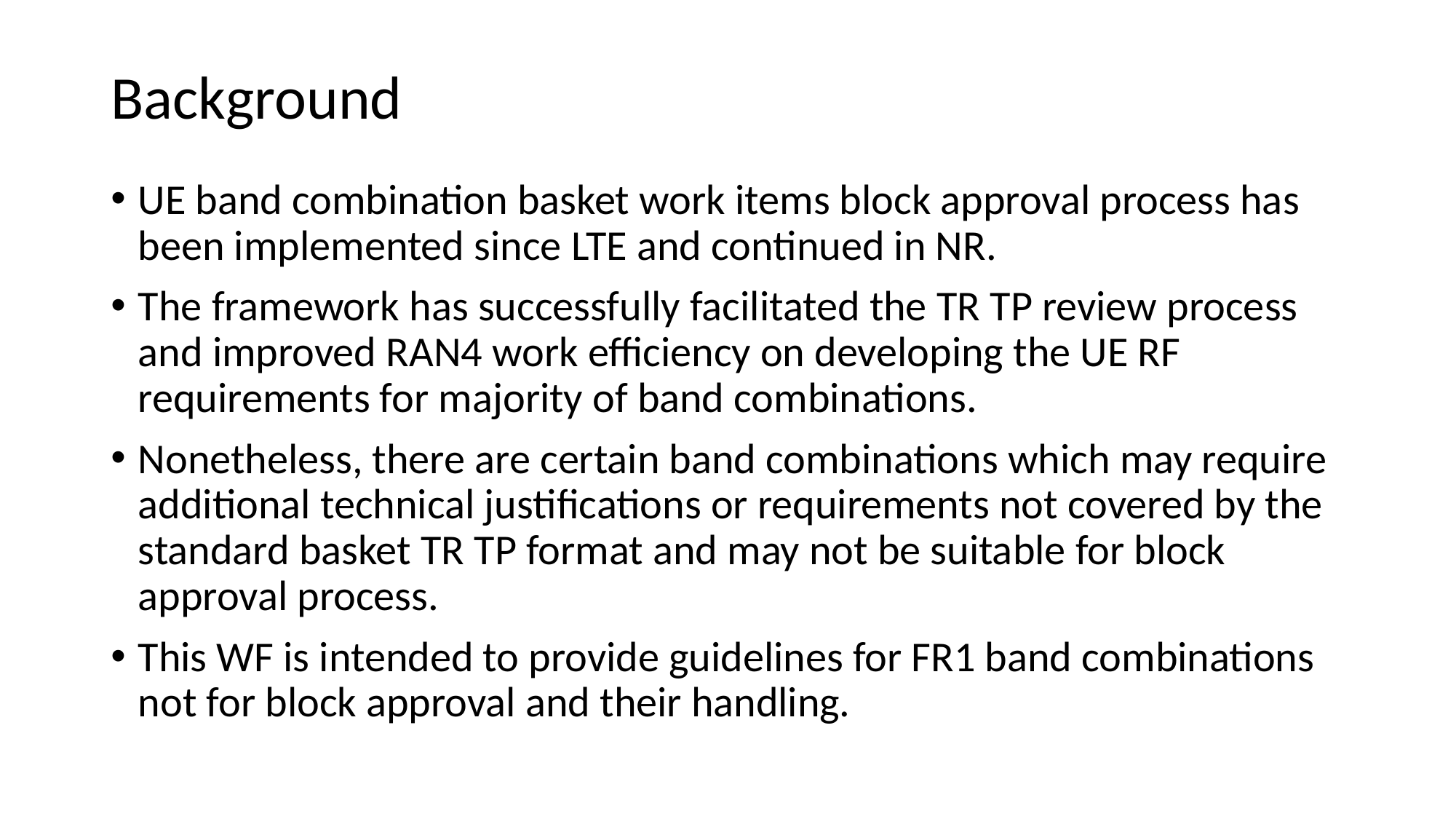

# Background
UE band combination basket work items block approval process has been implemented since LTE and continued in NR.
The framework has successfully facilitated the TR TP review process and improved RAN4 work efficiency on developing the UE RF requirements for majority of band combinations.
Nonetheless, there are certain band combinations which may require additional technical justifications or requirements not covered by the standard basket TR TP format and may not be suitable for block approval process.
This WF is intended to provide guidelines for FR1 band combinations not for block approval and their handling.